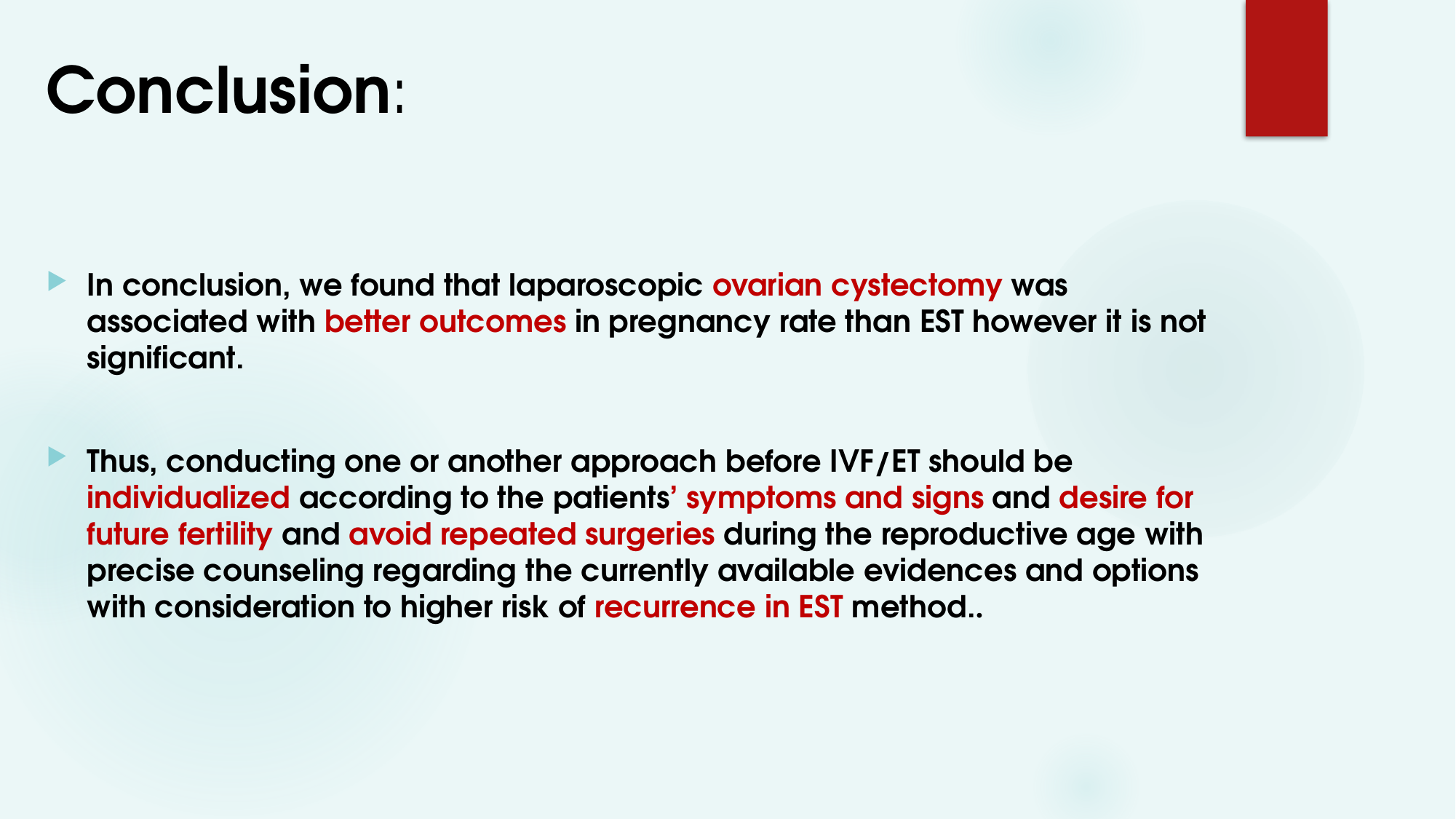

# Conclusion:
In conclusion, we found that laparoscopic ovarian cystectomy was associated with better outcomes in pregnancy rate than EST however it is not significant.

Thus, conducting one or another approach before IVF/ET should be individualized according to the patients’ symptoms and signs and desire for future fertility and avoid repeated surgeries during the reproductive age with precise counseling regarding the currently available evidences and options with consideration to higher risk of recurrence in EST method..